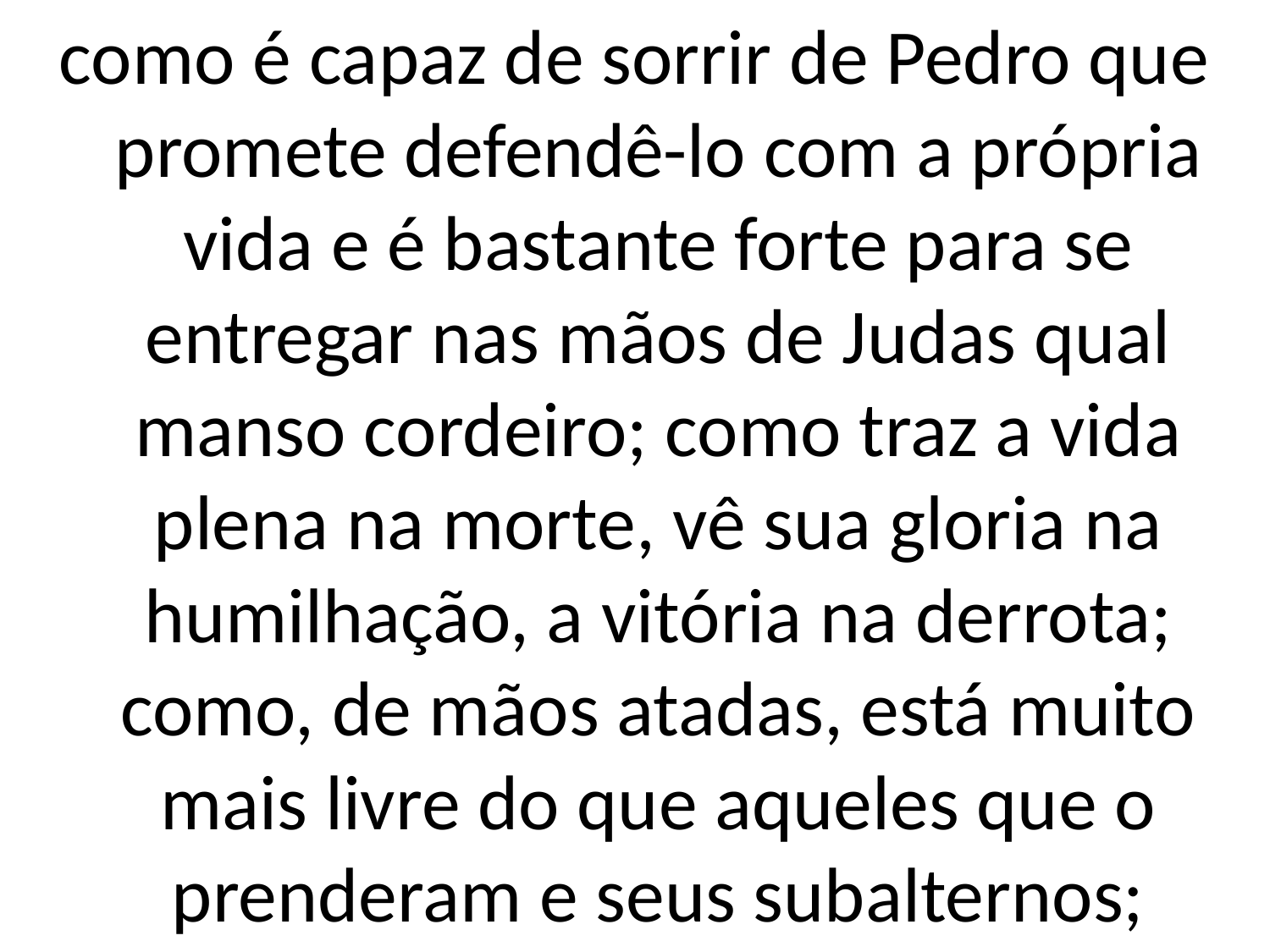

como é capaz de sorrir de Pedro que promete defendê-lo com a própria vida e é bastante forte para se entregar nas mãos de Judas qual manso cordeiro; como traz a vida plena na morte, vê sua gloria na humilhação, a vitória na derrota; como, de mãos atadas, está muito mais livre do que aqueles que o prenderam e seus subalternos;

#